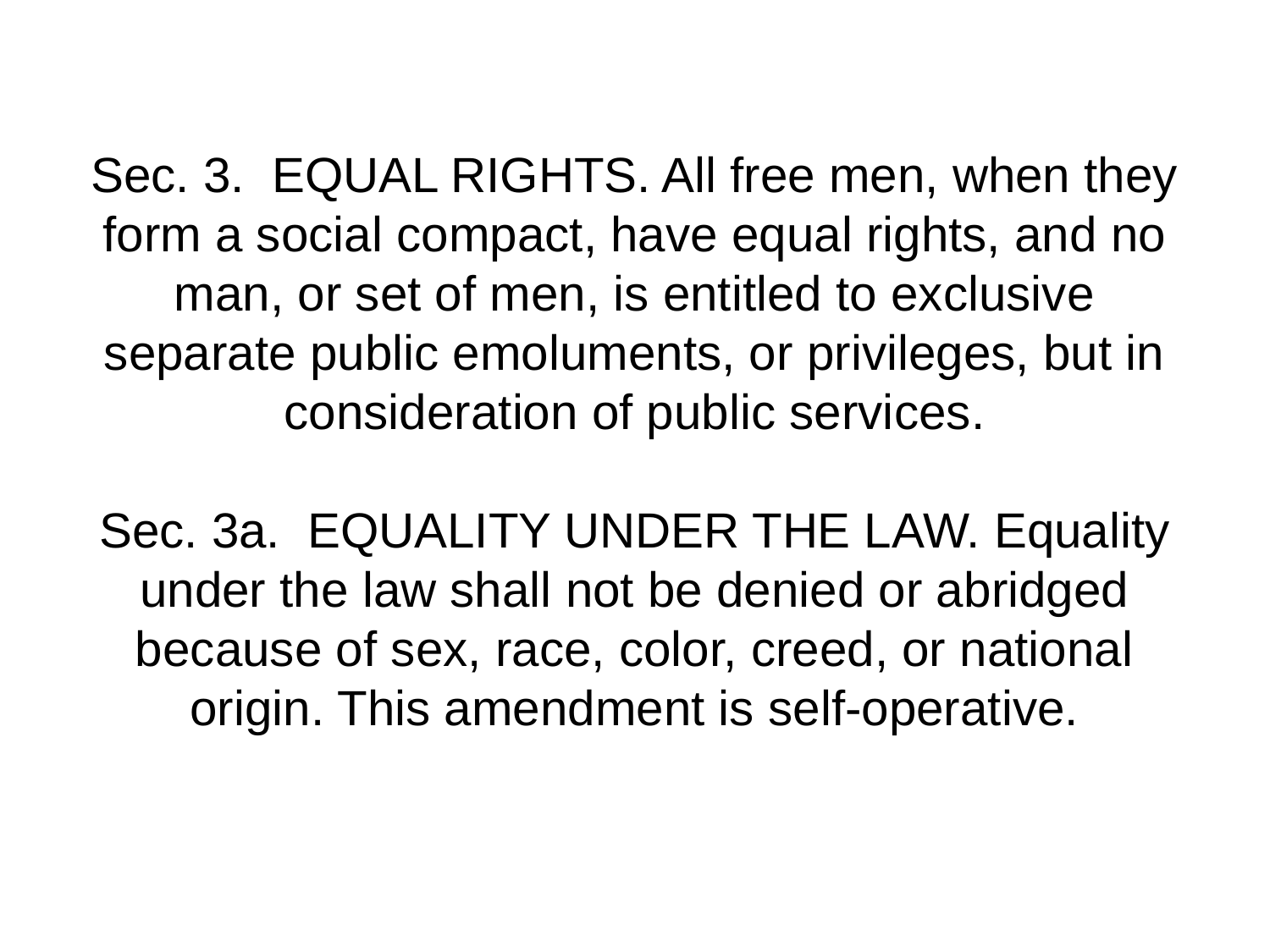

# Sec. 3.  EQUAL RIGHTS. All free men, when they form a social compact, have equal rights, and no man, or set of men, is entitled to exclusive separate public emoluments, or privileges, but in consideration of public services.   Sec. 3a.  EQUALITY UNDER THE LAW. Equality under the law shall not be denied or abridged because of sex, race, color, creed, or national origin. This amendment is self-operative.